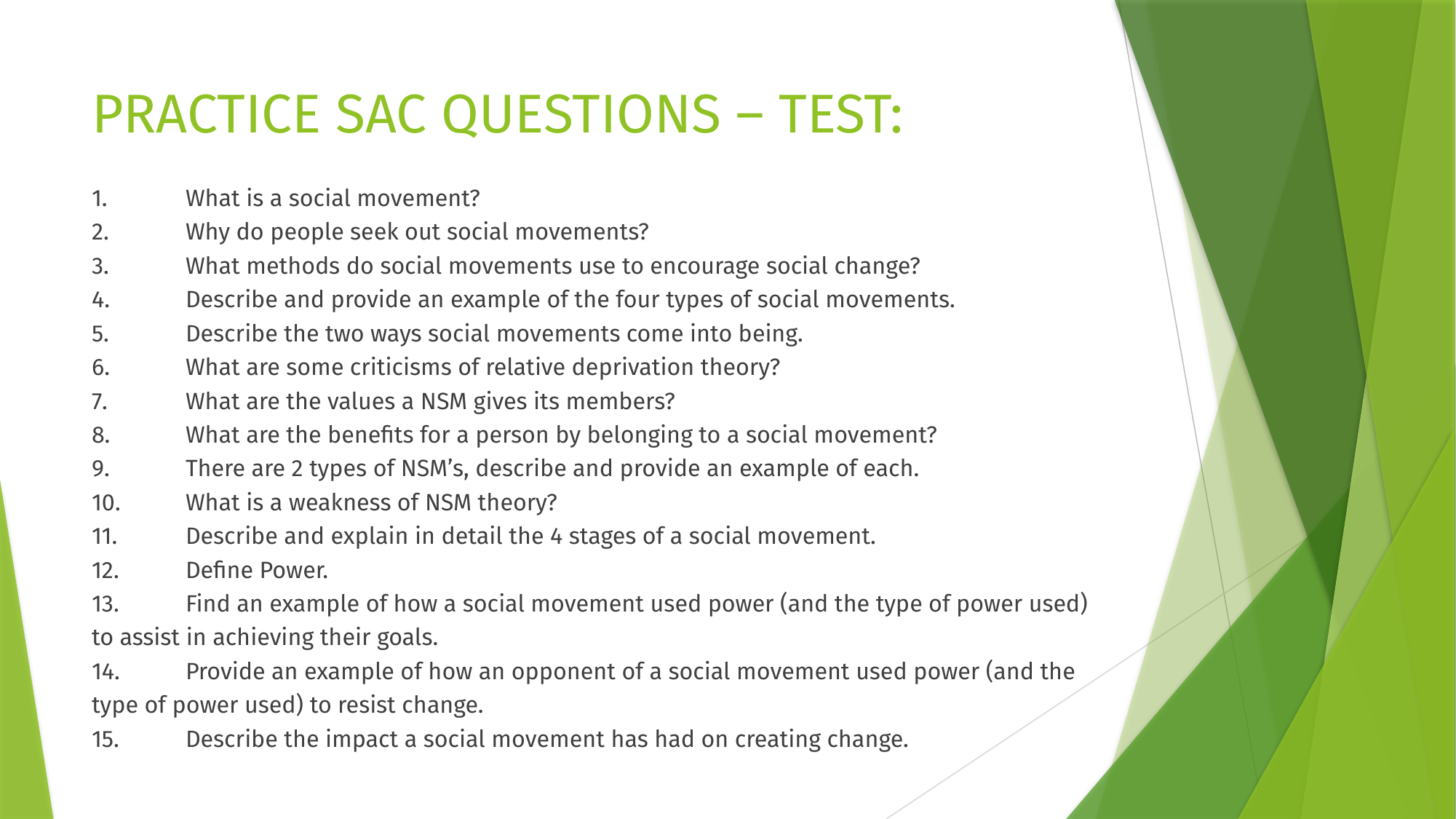

# PRACTICE SAC QUESTIONS – TEST:
1.	What is a social movement?
2.	Why do people seek out social movements?
3.	What methods do social movements use to encourage social change?
4.	Describe and provide an example of the four types of social movements.
5.	Describe the two ways social movements come into being.
6.	What are some criticisms of relative deprivation theory?
7.	What are the values a NSM gives its members?
8.	What are the benefits for a person by belonging to a social movement?
9.	There are 2 types of NSM’s, describe and provide an example of each.
10.	What is a weakness of NSM theory?
11.	Describe and explain in detail the 4 stages of a social movement.
12.	Define Power.
13.	Find an example of how a social movement used power (and the type of power used) to assist in achieving their goals.
14.	Provide an example of how an opponent of a social movement used power (and the type of power used) to resist change.
15.	Describe the impact a social movement has had on creating change.